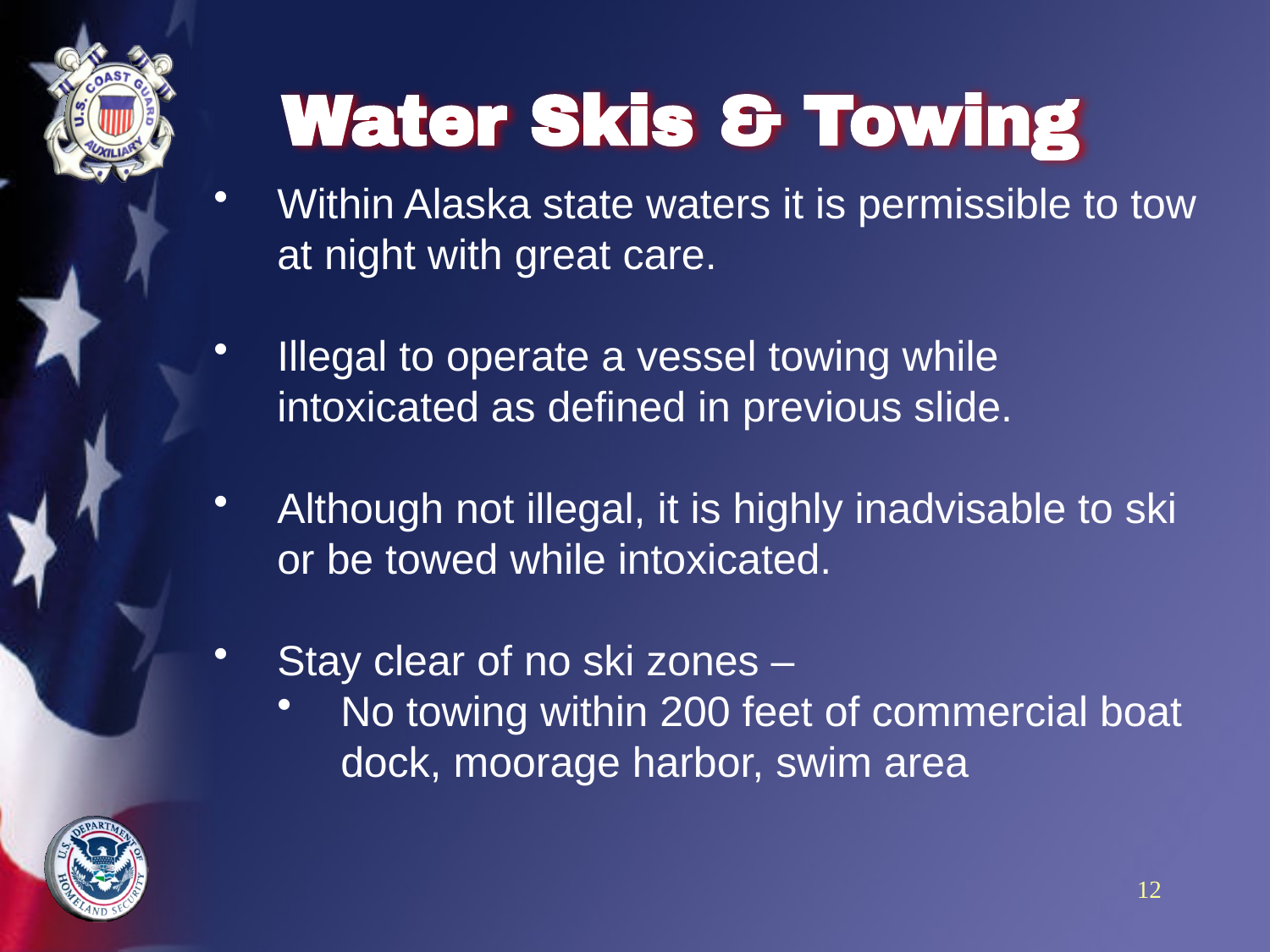

# Water Skis & Towing
Within Alaska state waters it is permissible to tow at night with great care.

Illegal to operate a vessel towing while intoxicated as defined in previous slide.

Although not illegal, it is highly inadvisable to ski or be towed while intoxicated.

Stay clear of no ski zones –
No towing within 200 feet of commercial boat dock, moorage harbor, swim area
12